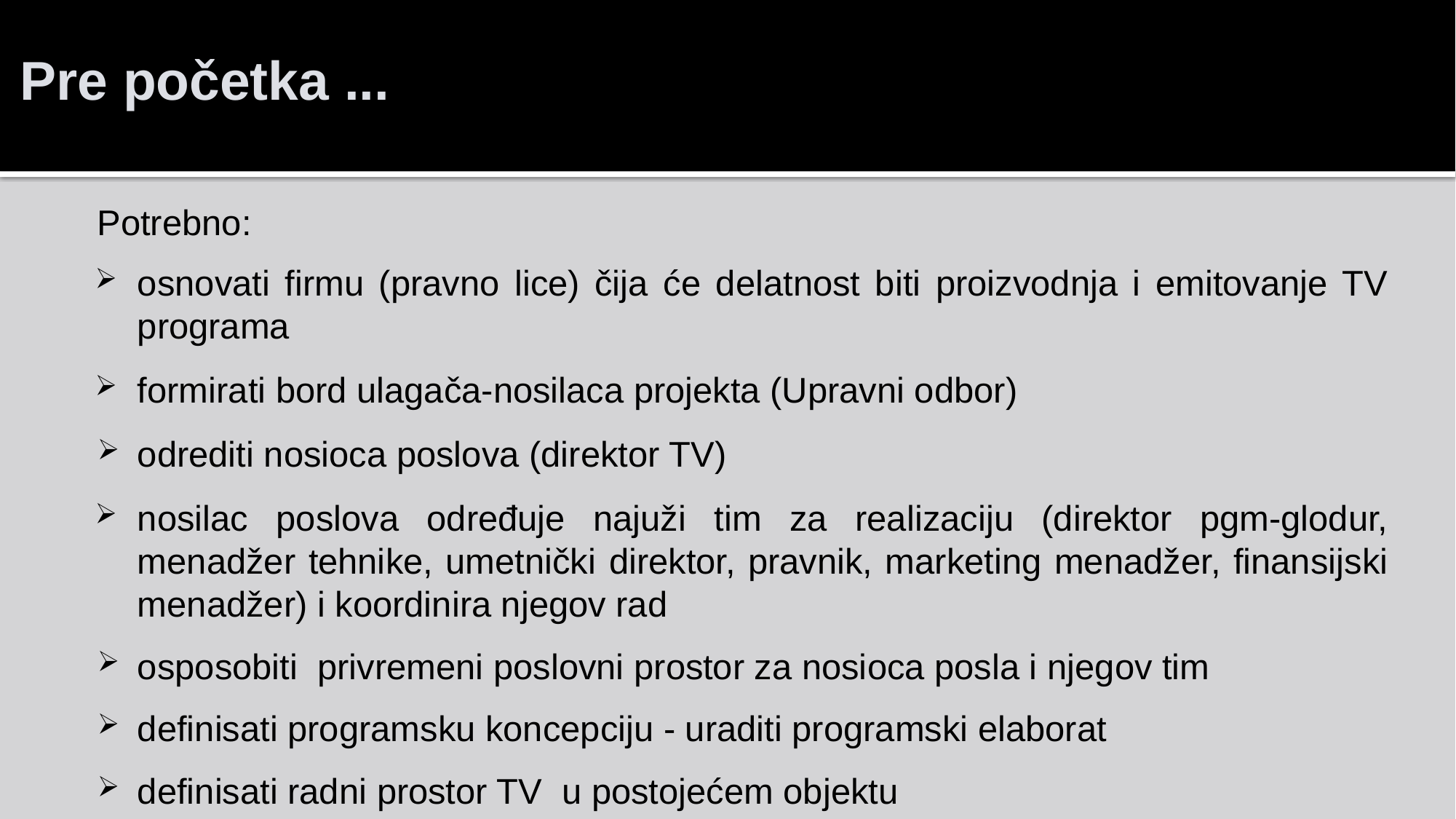

Pre početka ...

Potrebno:

osnovati firmu (pravno lice) čija će delatnost biti proizvodnja i emitovanje TV programa

formirati bord ulagača-nosilaca projekta (Upravni odbor)

odrediti nosioca poslova (direktor TV)

nosilac poslova određuje najuži tim za realizaciju (direktor pgm-glodur, menadžer tehnike, umetnički direktor, pravnik, marketing menadžer, finansijski menadžer) i koordinira njegov rad

osposobiti  privremeni poslovni prostor za nosioca posla i njegov tim

definisati programsku koncepciju - uraditi programski elaborat

definisati radni prostor TV  u postojećem objektu